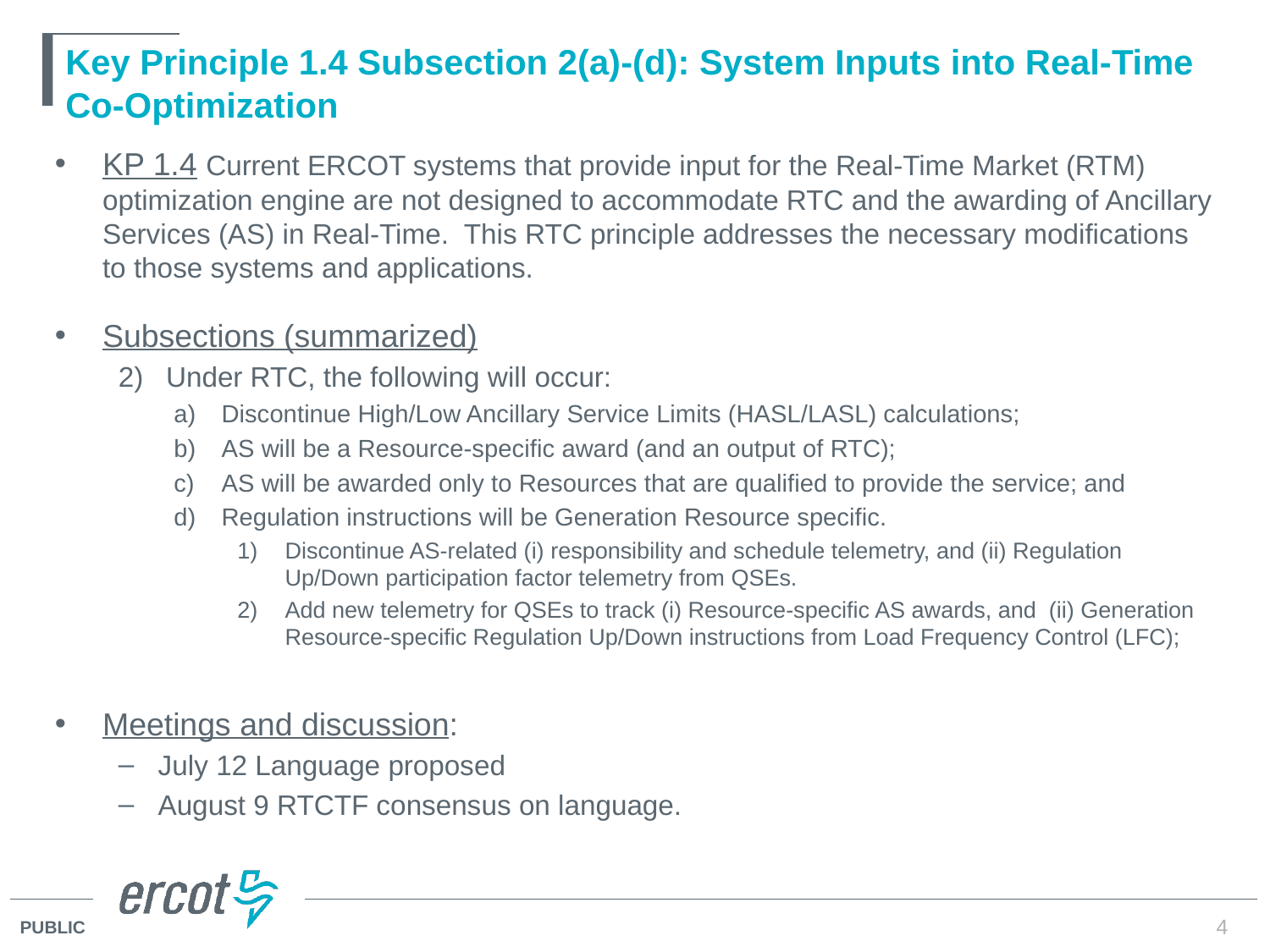

# Key Principle 1.4 Subsection 2(a)-(d): System Inputs into Real-Time Co-Optimization
KP 1.4 Current ERCOT systems that provide input for the Real-Time Market (RTM) optimization engine are not designed to accommodate RTC and the awarding of Ancillary Services (AS) in Real-Time.  This RTC principle addresses the necessary modifications to those systems and applications.

Subsections (summarized)
Under RTC, the following will occur:
Discontinue High/Low Ancillary Service Limits (HASL/LASL) calculations;
AS will be a Resource-specific award (and an output of RTC);
AS will be awarded only to Resources that are qualified to provide the service; and
Regulation instructions will be Generation Resource specific.
Discontinue AS-related (i) responsibility and schedule telemetry, and (ii) Regulation Up/Down participation factor telemetry from QSEs.
Add new telemetry for QSEs to track (i) Resource-specific AS awards, and  (ii) Generation Resource-specific Regulation Up/Down instructions from Load Frequency Control (LFC);

Meetings and discussion:
July 12 Language proposed
August 9 RTCTF consensus on language.
4